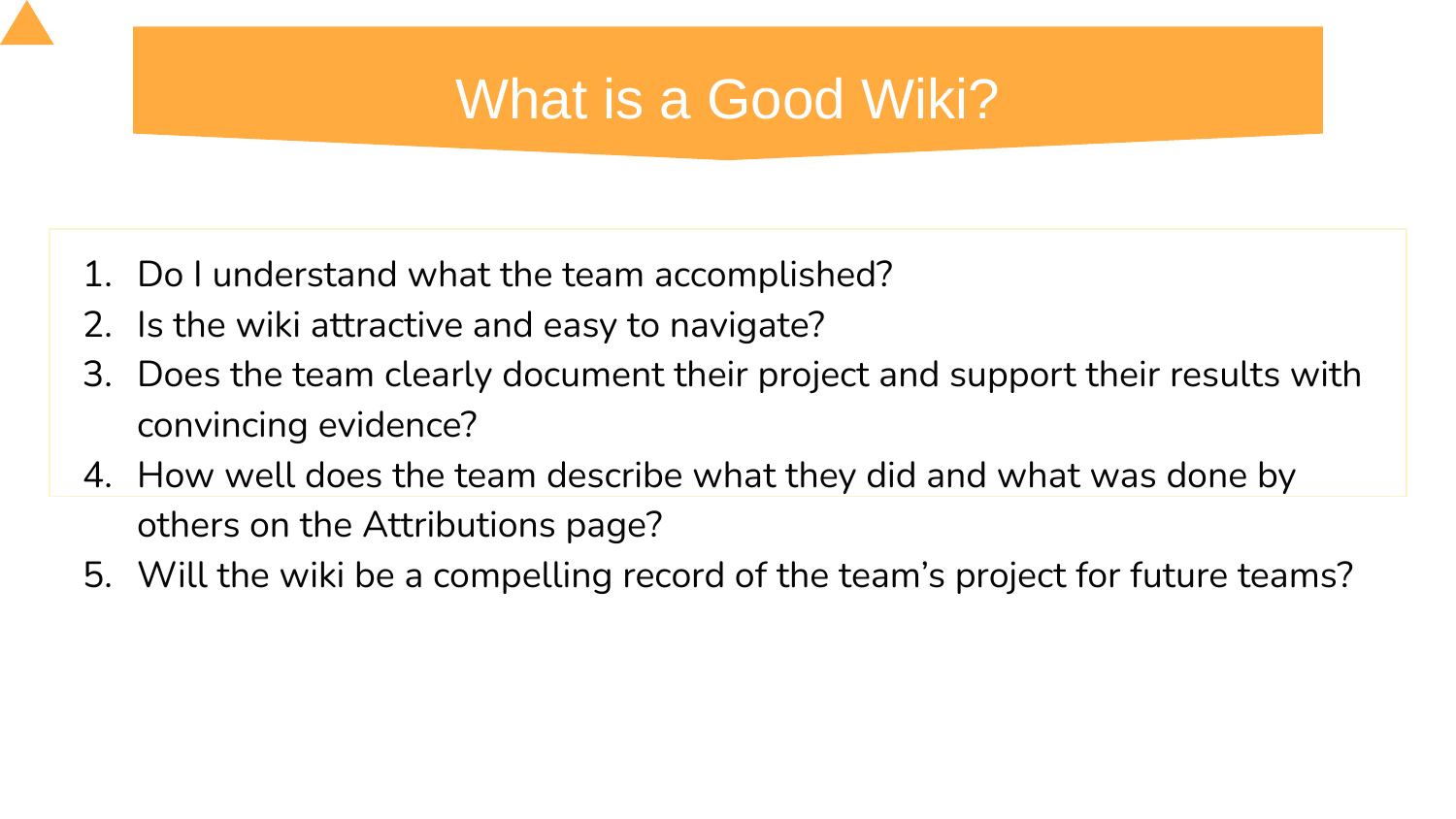

# What is a Good Wiki?
Do I understand what the team accomplished?
Is the wiki attractive and easy to navigate?
Does the team clearly document their project and support their results with convincing evidence?
How well does the team describe what they did and what was done by others on the Attributions page?
Will the wiki be a compelling record of the team’s project for future teams?